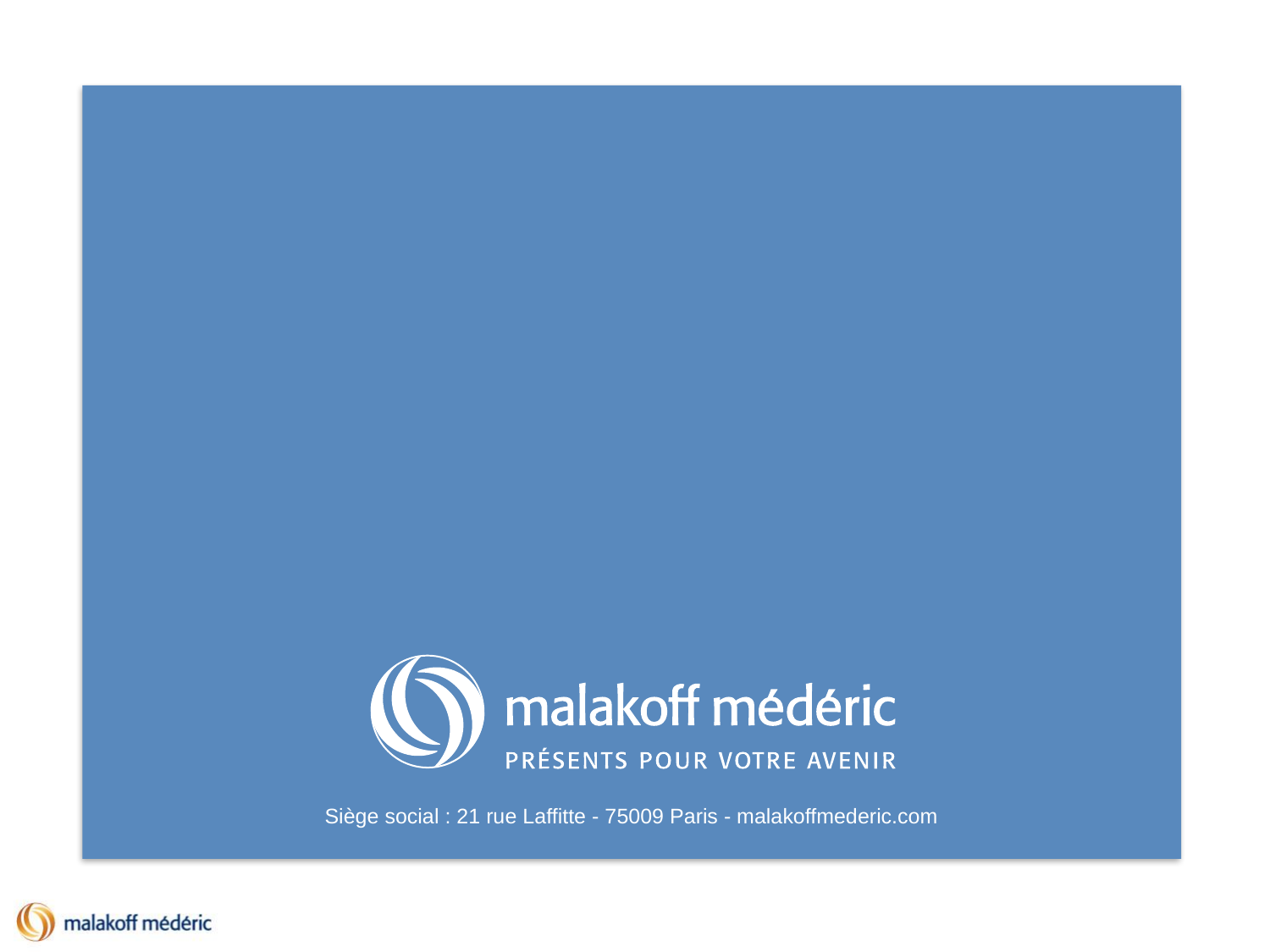

Siège social : 21 rue Laffitte - 75009 Paris - malakoffmederic.com